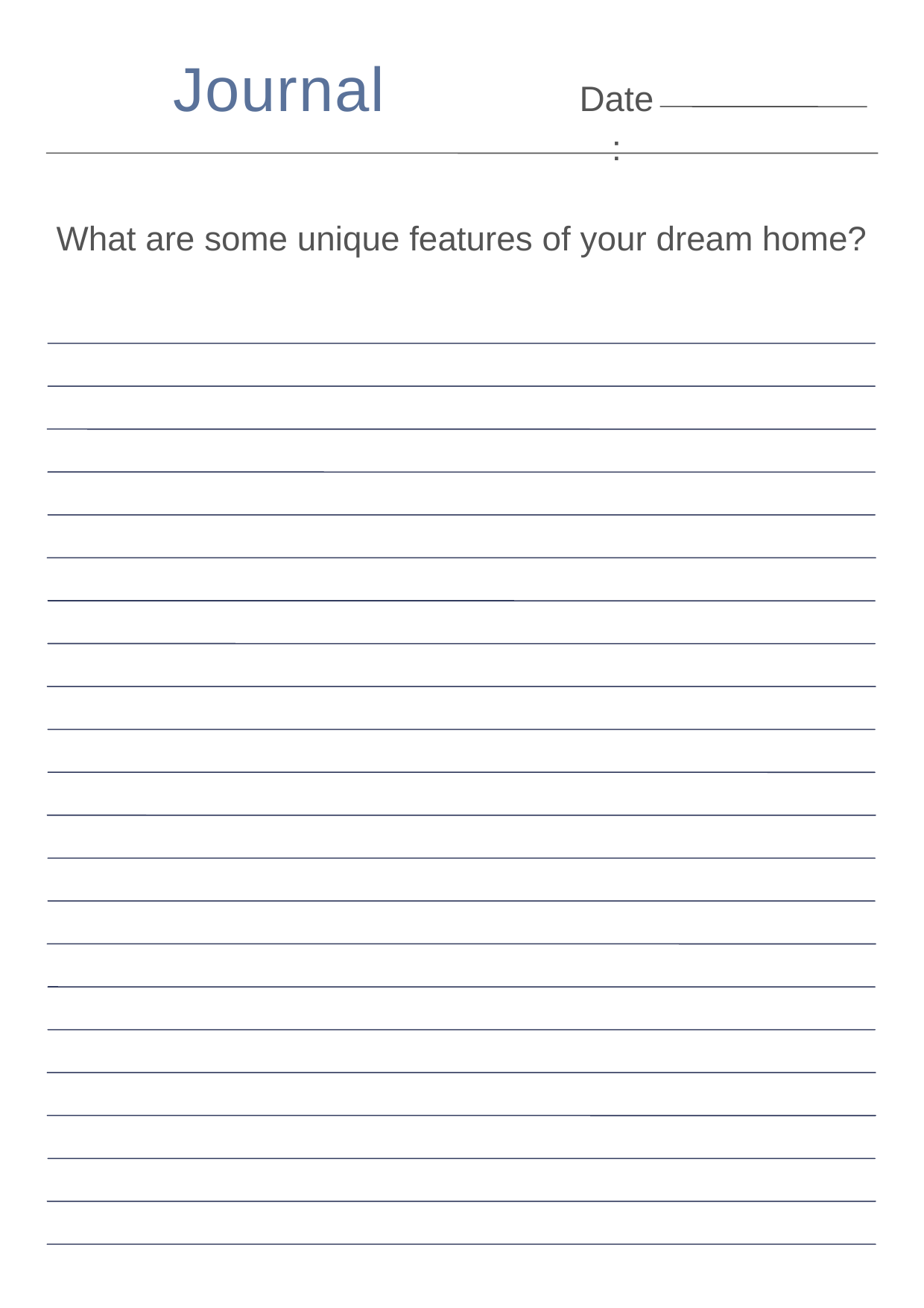

Journal
Date:

What are some unique features of your dream home?